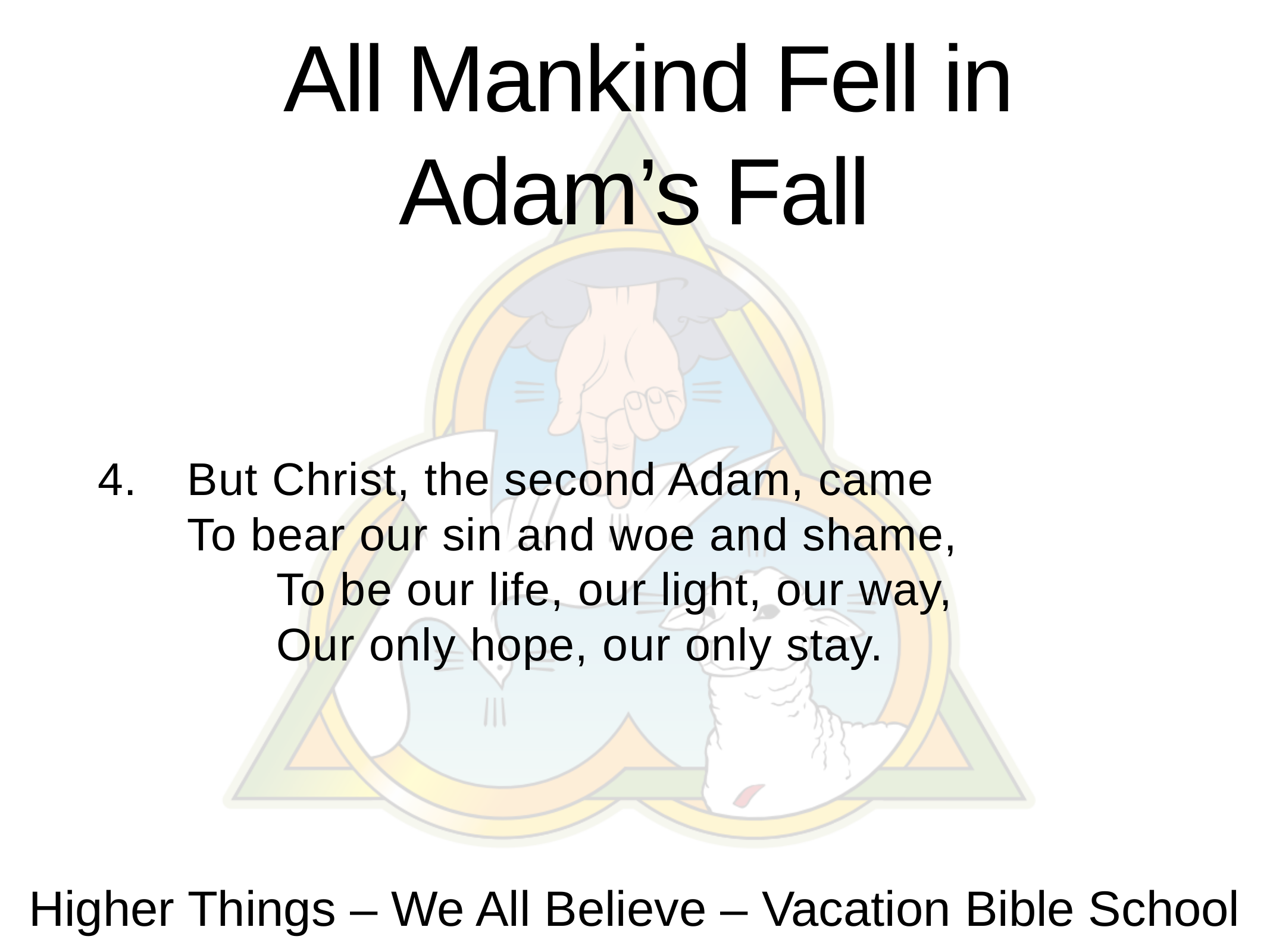

# All Mankind Fell in Adam’s Fall
4.	But Christ, the second Adam, came
	To bear our sin and woe and shame,
		To be our life, our light, our way,
		Our only hope, our only stay.